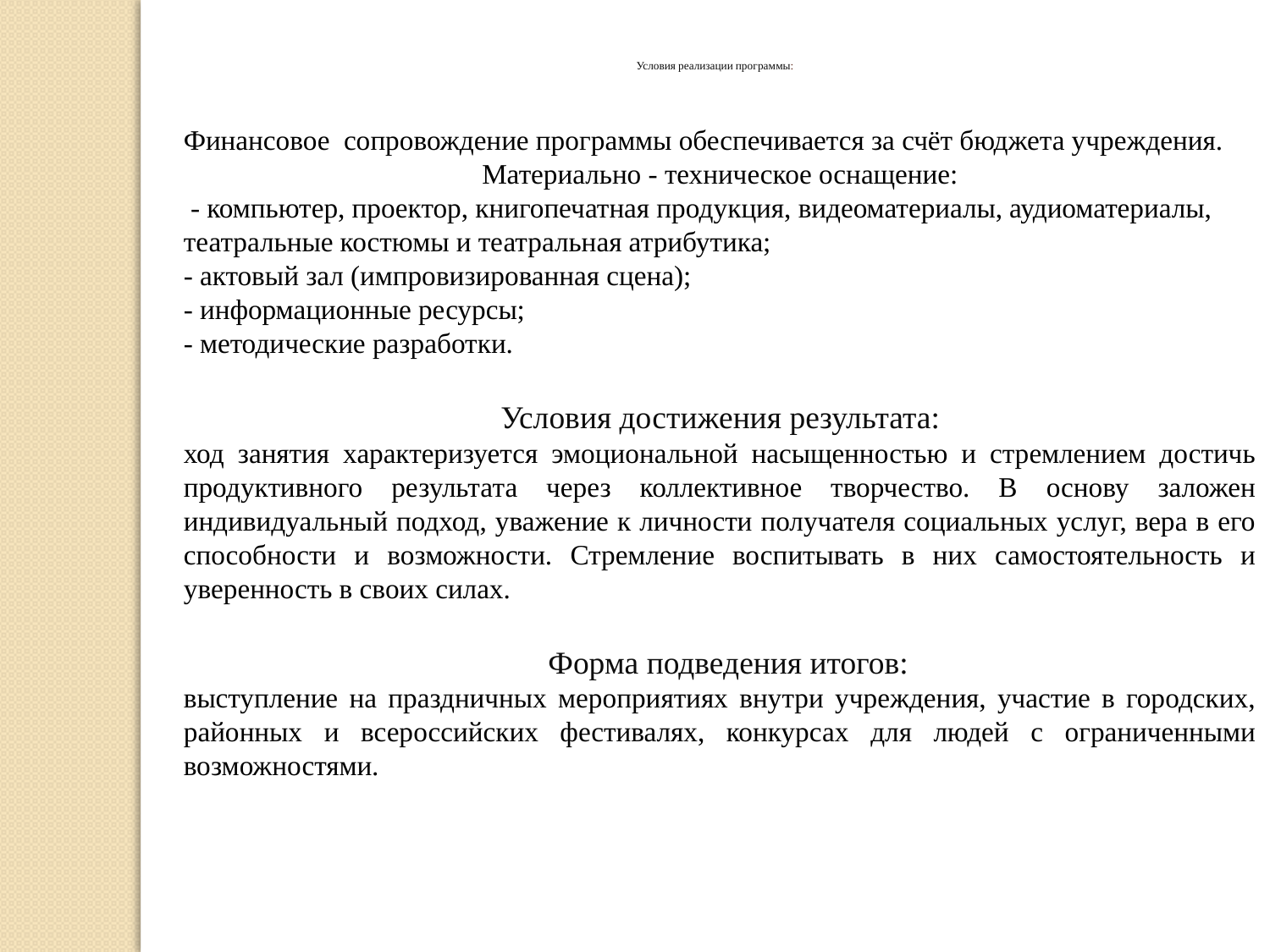

Условия реализации программы:
Финансовое  сопровождение программы обеспечивается за счёт бюджета учреждения.
Материально - техническое оснащение:
 - компьютер, проектор, книгопечатная продукция, видеоматериалы, аудиоматериалы, театральные костюмы и театральная атрибутика;
- актовый зал (импровизированная сцена);
- информационные ресурсы;
- методические разработки.

Условия достижения результата:
ход занятия характеризуется эмоциональной насыщенностью и стремлением достичь продуктивного результата через коллективное творчество. В основу заложен индивидуальный подход, уважение к личности получателя социальных услуг, вера в его способности и возможности. Стремление воспитывать в них самостоятельность и уверенность в своих силах.

  Форма подведения итогов:
выступление на праздничных мероприятиях внутри учреждения, участие в городских, районных и всероссийских фестивалях, конкурсах для людей с ограниченными возможностями.